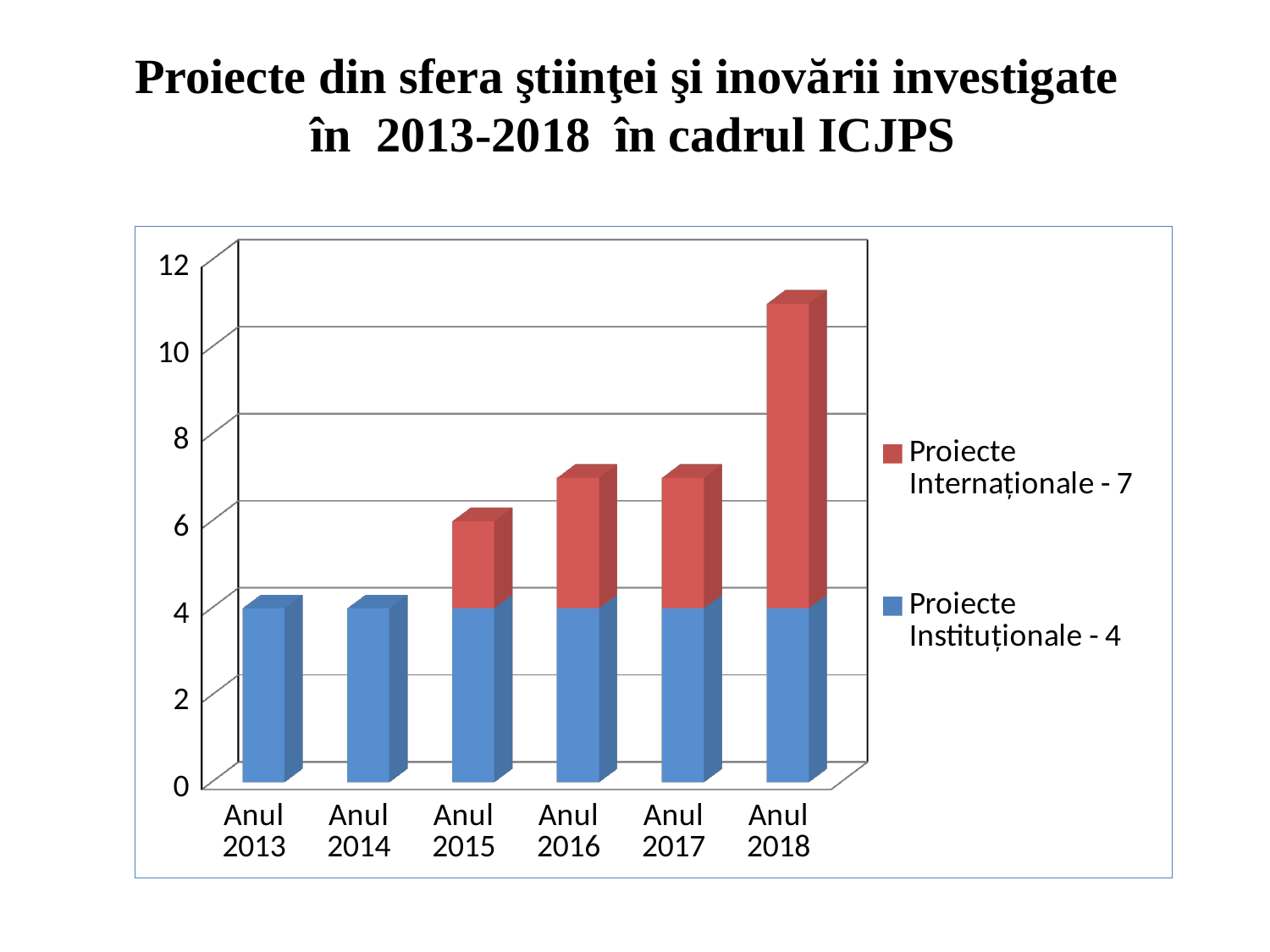

# Proiecte din sfera ştiinţei şi inovării investigate în  2013-2018  în cadrul ICJPS

[unsupported chart]